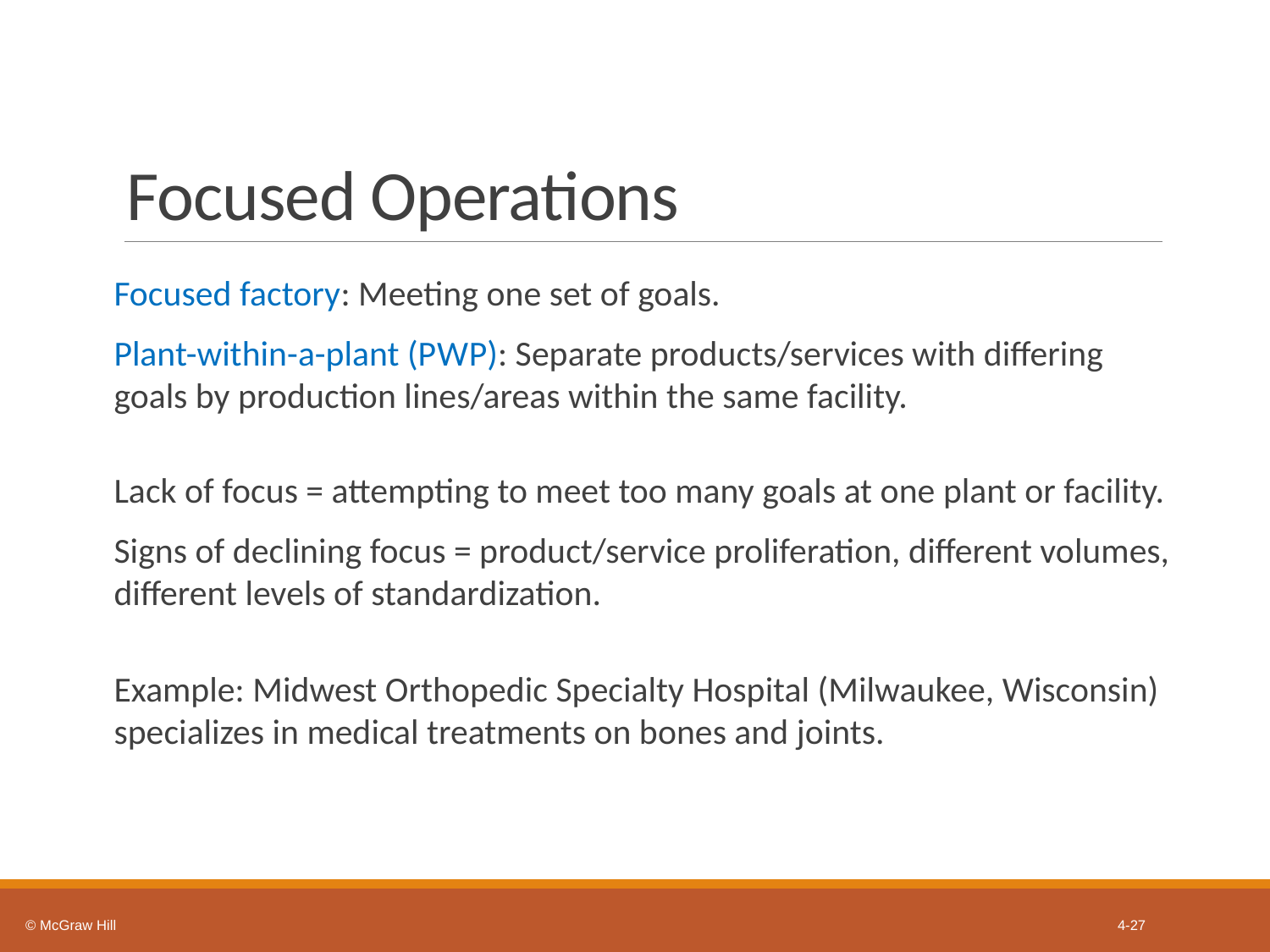

# Focused Operations
Focused factory: Meeting one set of goals.
Plant-within-a-plant (P W P): Separate products/services with differing goals by production lines/areas within the same facility.
Lack of focus = attempting to meet too many goals at one plant or facility.
Signs of declining focus = product/service proliferation, different volumes, different levels of standardization.
Example: Midwest Orthopedic Specialty Hospital (Milwaukee, Wisconsin) specializes in medical treatments on bones and joints.